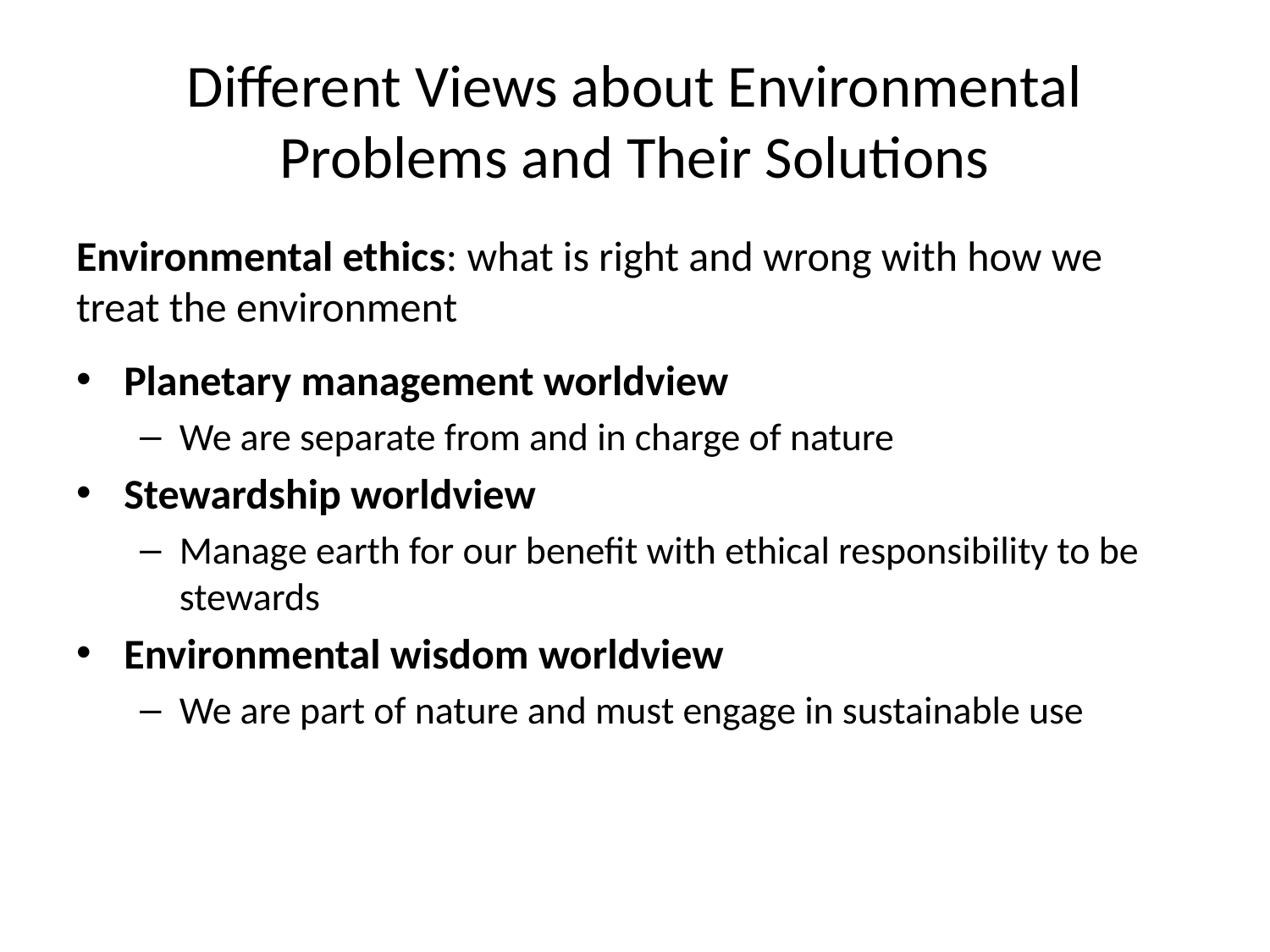

# Different Views about Environmental Problems and Their Solutions
Environmental ethics: what is right and wrong with how we treat the environment

Planetary management worldview
We are separate from and in charge of nature
Stewardship worldview
Manage earth for our benefit with ethical responsibility to be stewards
Environmental wisdom worldview
We are part of nature and must engage in sustainable use